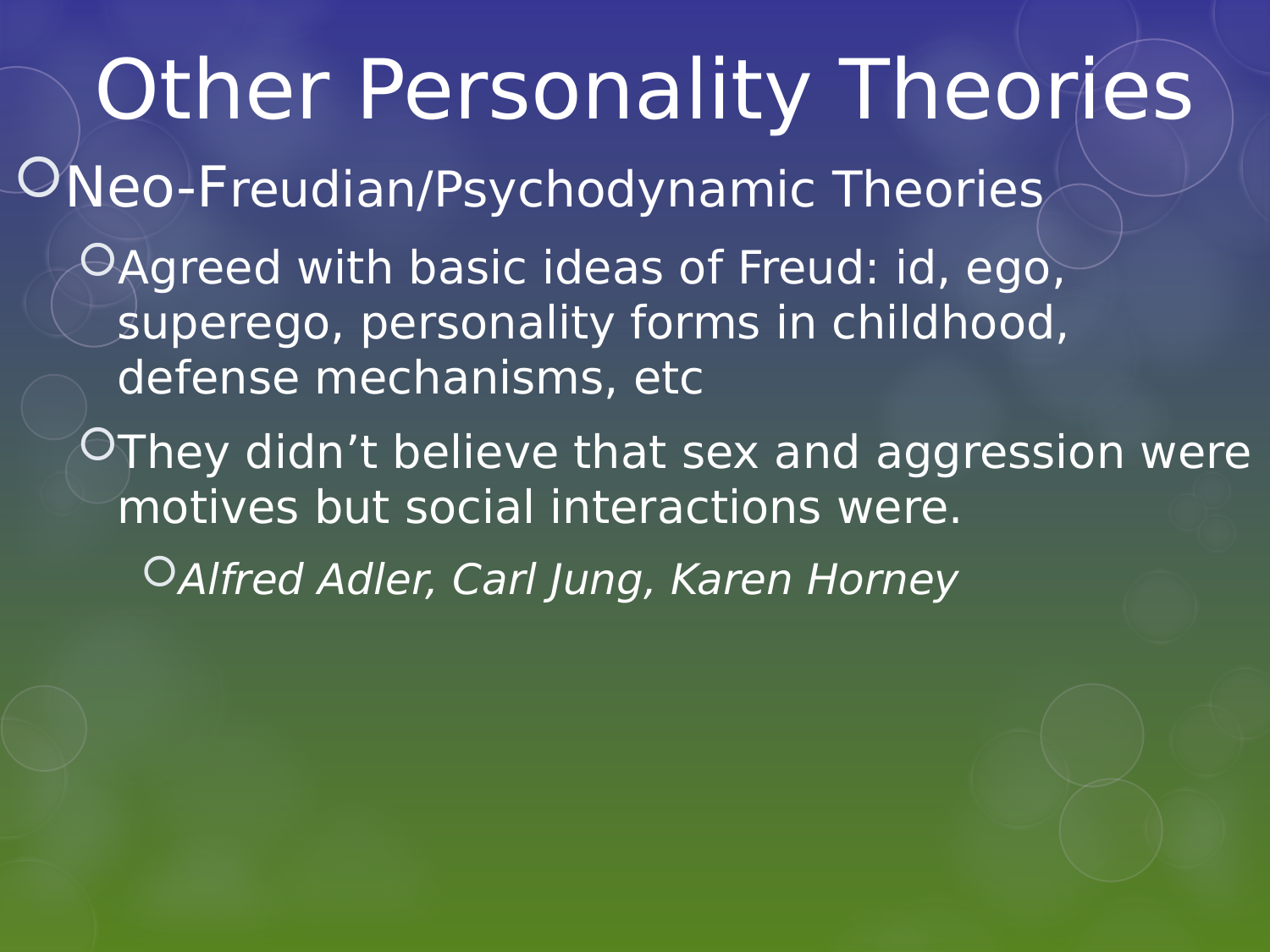

# Other Personality Theories
Neo-Freudian/Psychodynamic Theories
Agreed with basic ideas of Freud: id, ego, superego, personality forms in childhood, defense mechanisms, etc
They didn’t believe that sex and aggression were motives but social interactions were.
Alfred Adler, Carl Jung, Karen Horney